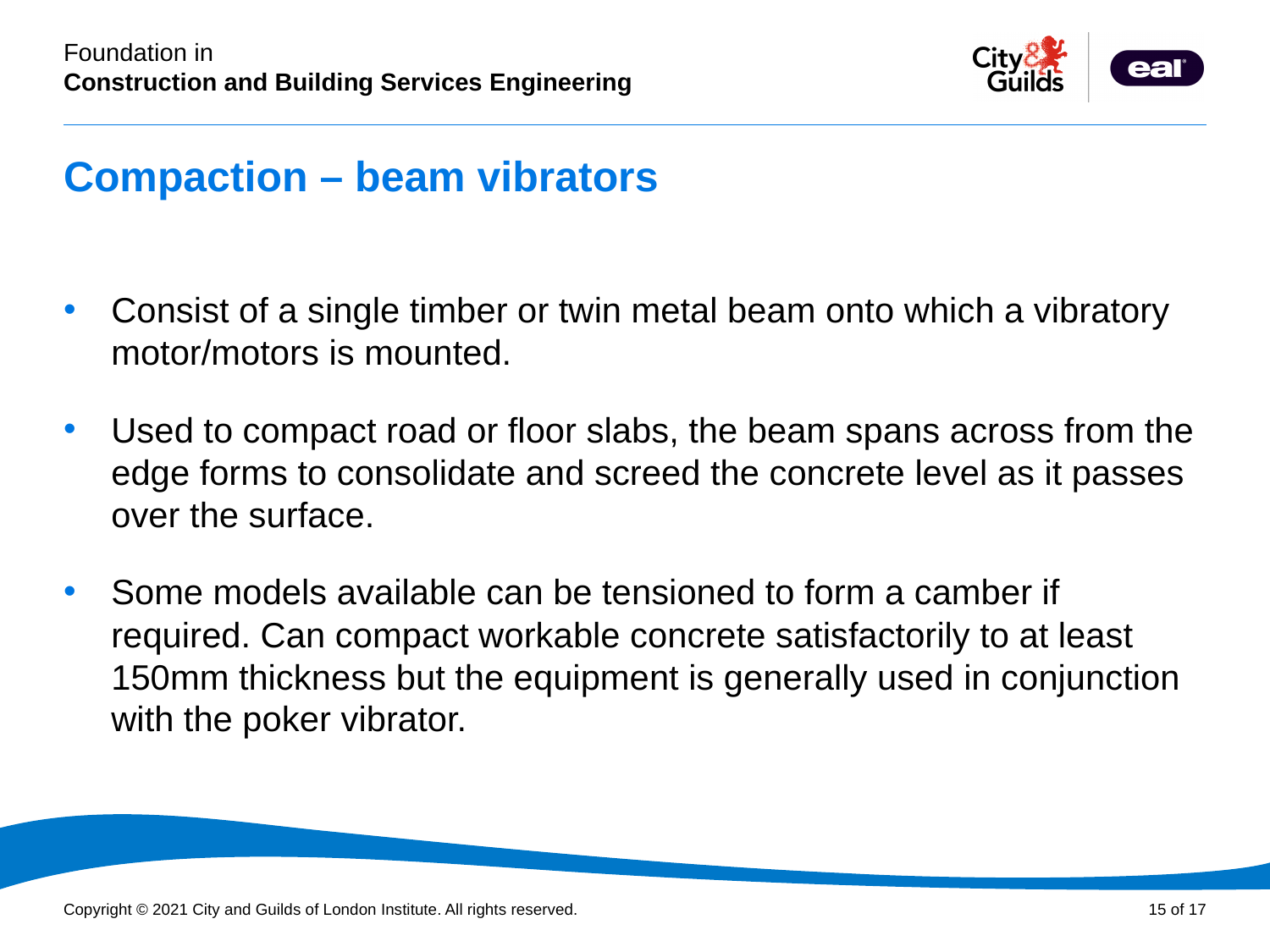

# Compaction – beam vibrators

Consist of a single timber or twin metal beam onto which a vibratory motor/motors is mounted.
Used to compact road or floor slabs, the beam spans across from the edge forms to consolidate and screed the concrete level as it passes over the surface.
Some models available can be tensioned to form a camber if required. Can compact workable concrete satisfactorily to at least 150mm thickness but the equipment is generally used in conjunction with the poker vibrator.